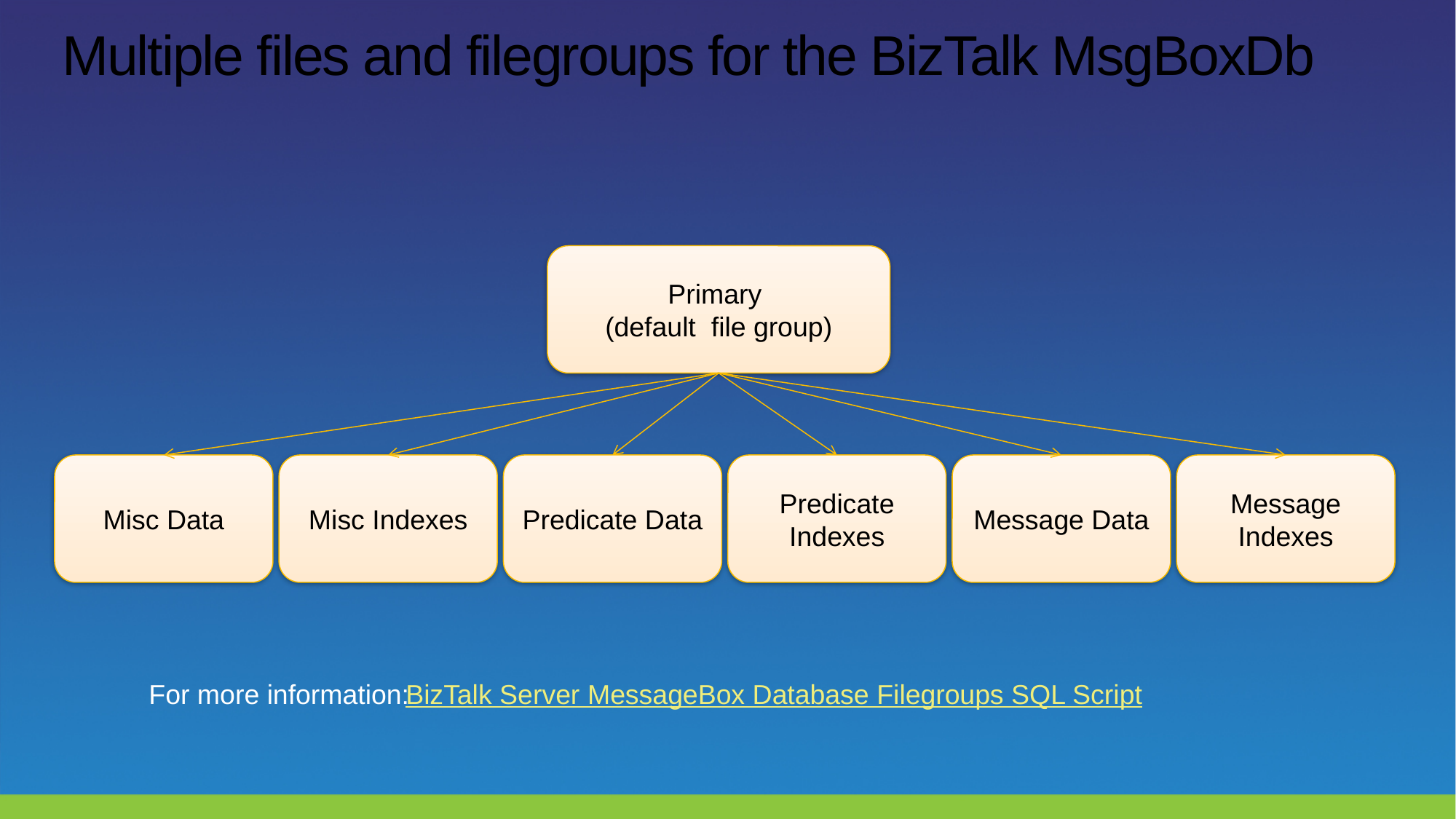

# Multiple files and filegroups for the BizTalk MsgBoxDb
Primary
(default  file group)
Misc Data
Misc Indexes
Predicate Data
Predicate Indexes
Message Data
Message Indexes
For more information:
BizTalk Server MessageBox Database Filegroups SQL Script